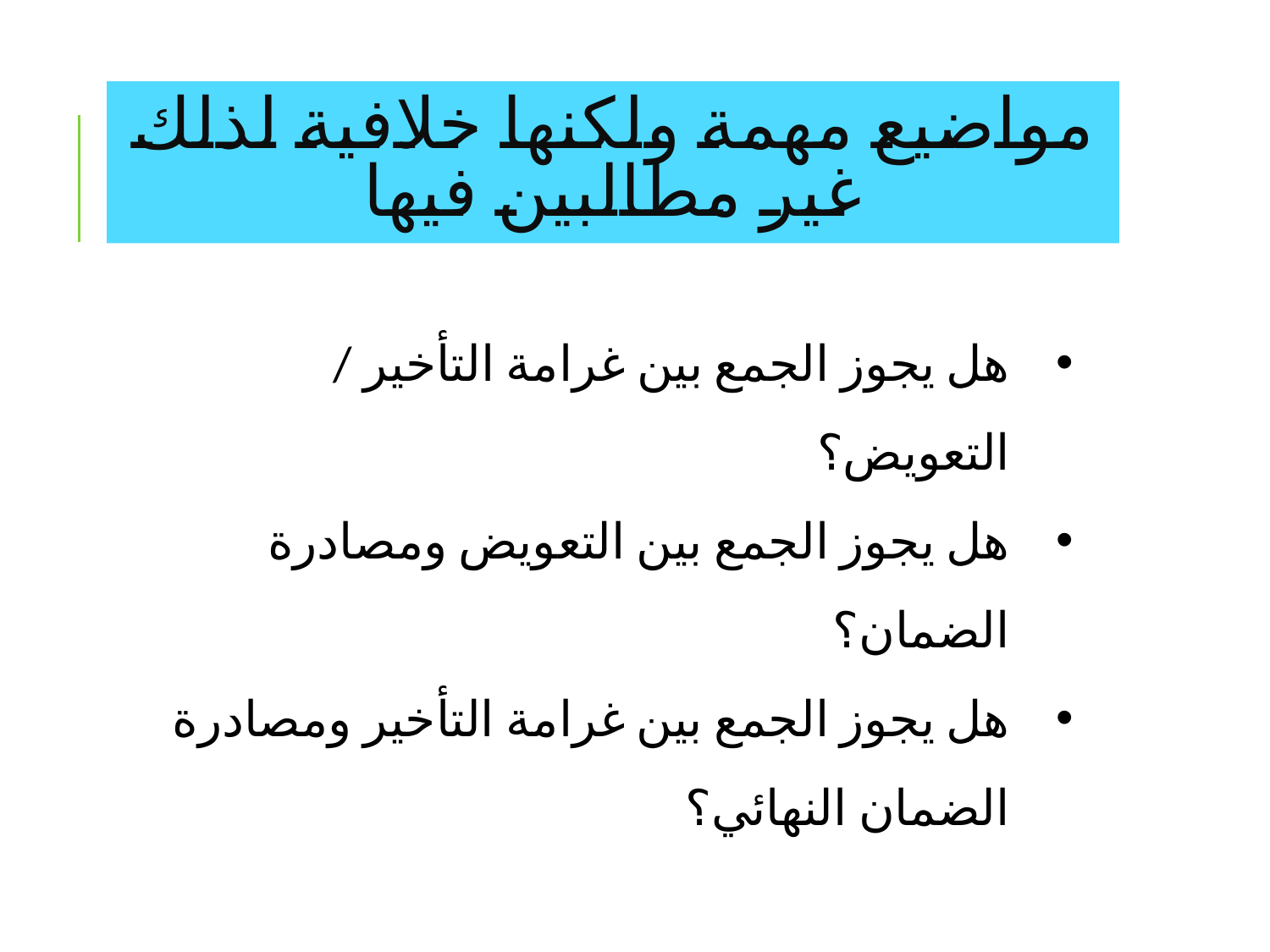

# مواضيع مهمة ولكنها خلافية لذلك غير مطالبين فيها
هل يجوز الجمع بين غرامة التأخير / التعويض؟
هل يجوز الجمع بين التعويض ومصادرة الضمان؟
هل يجوز الجمع بين غرامة التأخير ومصادرة الضمان النهائي؟